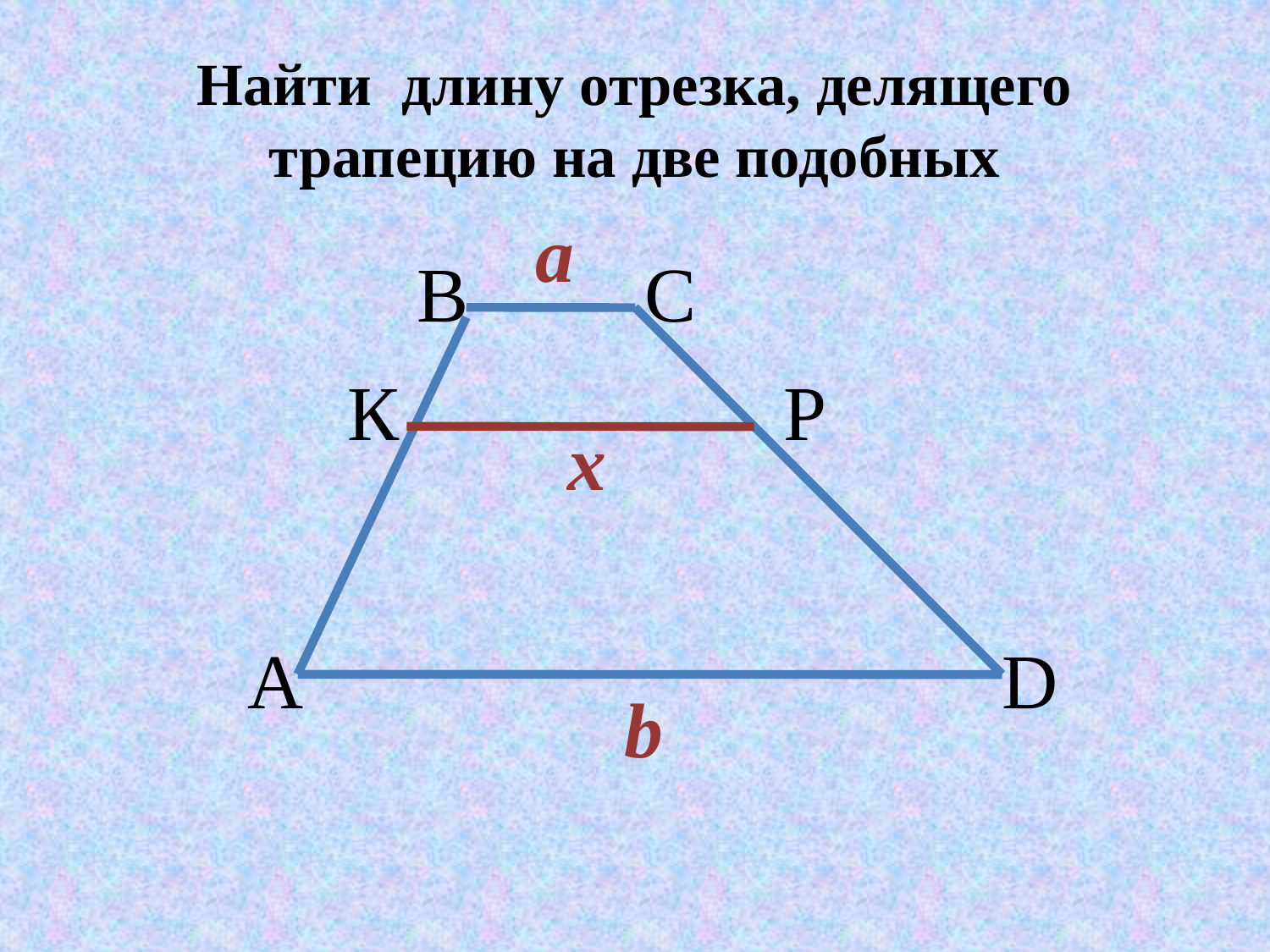

# Найти  длину отрезка, делящего трапецию на две подобных
 a

 В
 C
 К
 Р
x
 А
 D
 b